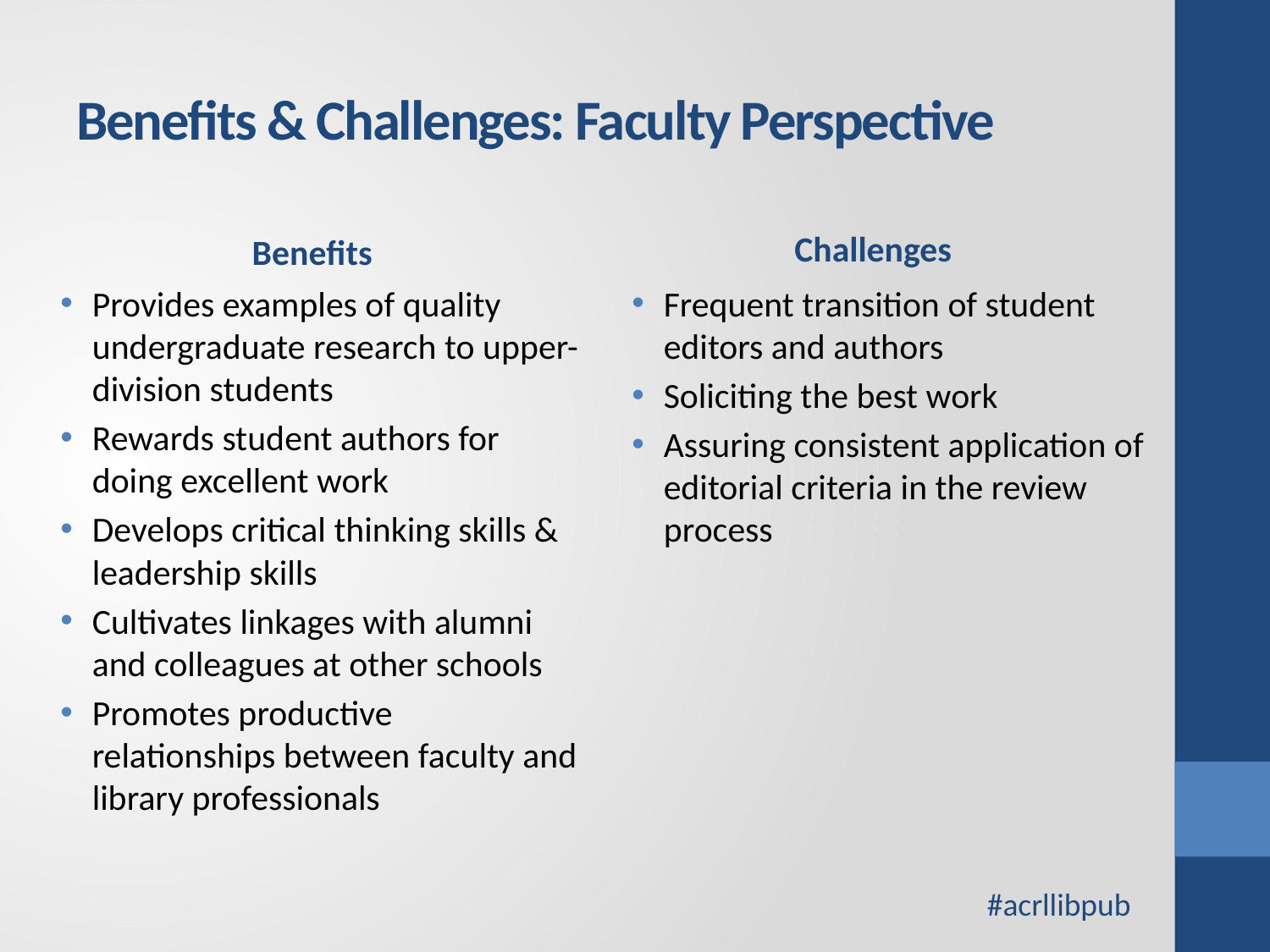

# Benefits & Challenges: Faculty Perspective
Challenges
Benefits
Provides examples of quality undergraduate research to upper-division students
Rewards student authors for doing excellent work
Develops critical thinking skills & leadership skills
Cultivates linkages with alumni and colleagues at other schools
Promotes productive relationships between faculty and library professionals
Frequent transition of student editors and authors
Soliciting the best work
Assuring consistent application of editorial criteria in the review process

#acrllibpub